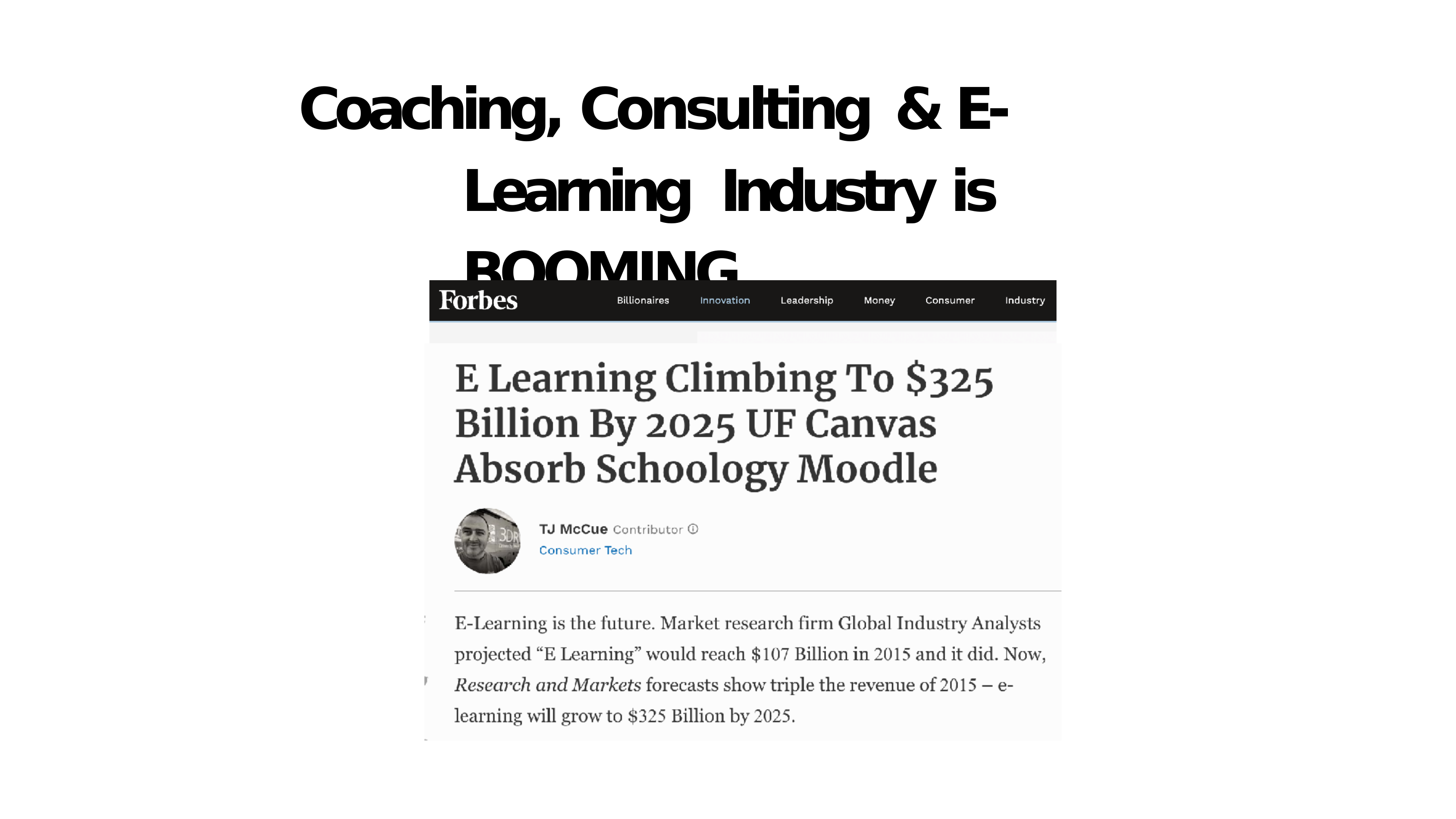

# Coaching, Consulting & E-Learning  Industry is BOOMING